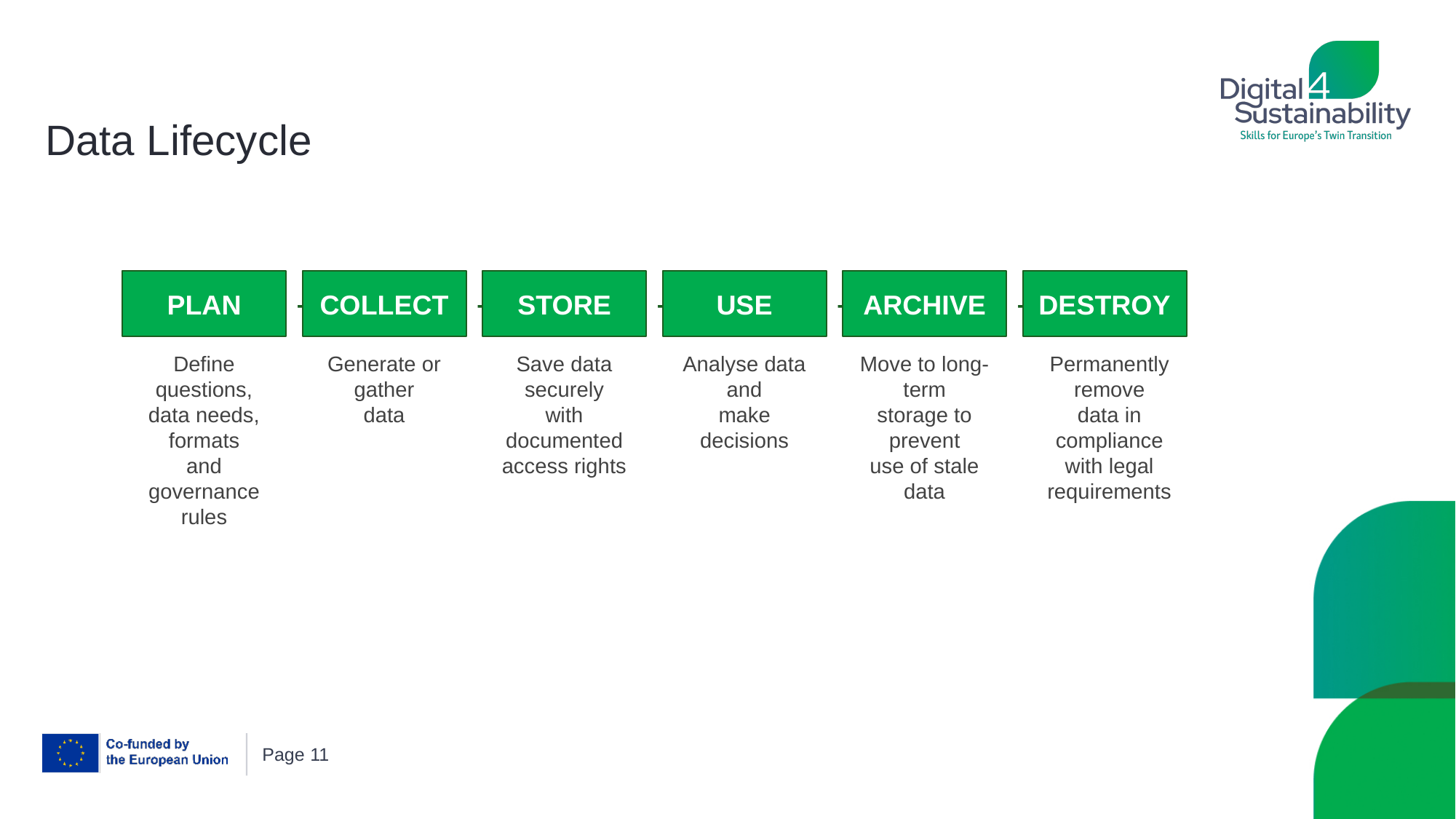

# Data Lifecycle

PLAN

COLLECT

STORE

USE

ARCHIVE

DESTROY
→
→
→
→
→
Define questions,
data needs, formats
and governance rules
Generate or gather
data
Save data securely
with documented
access rights
Analyse data and
make decisions
Move to long-term
storage to prevent
use of stale data
Permanently remove
data in compliance
with legal requirements